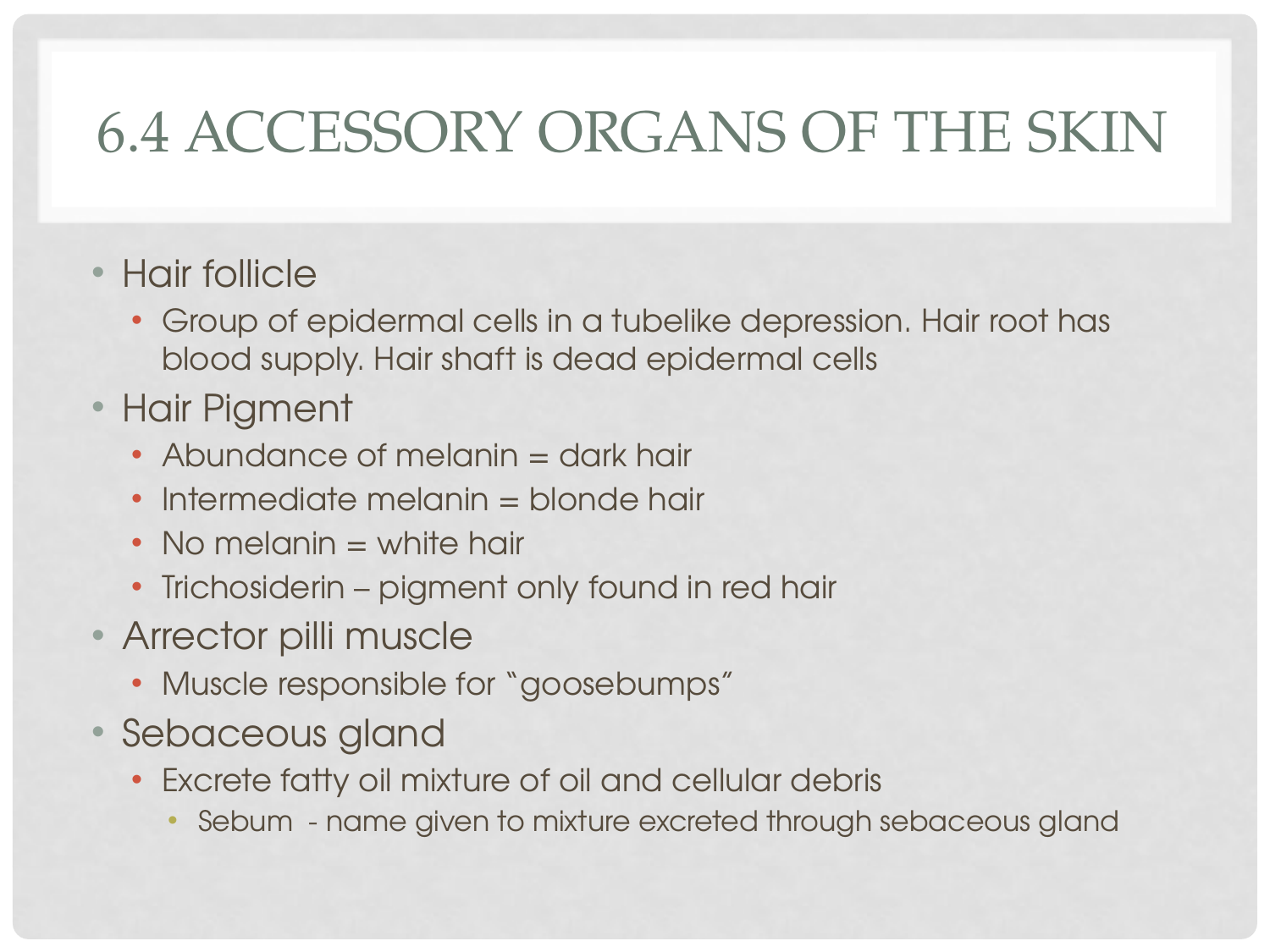

# 6.4 Accessory Organs of the Skin
Hair follicle
Group of epidermal cells in a tubelike depression. Hair root has blood supply. Hair shaft is dead epidermal cells
Hair Pigment
Abundance of melanin = dark hair
Intermediate melanin = blonde hair
No melanin = white hair
Trichosiderin – pigment only found in red hair
Arrector pilli muscle
Muscle responsible for “goosebumps”
Sebaceous gland
Excrete fatty oil mixture of oil and cellular debris
Sebum  - name given to mixture excreted through sebaceous gland